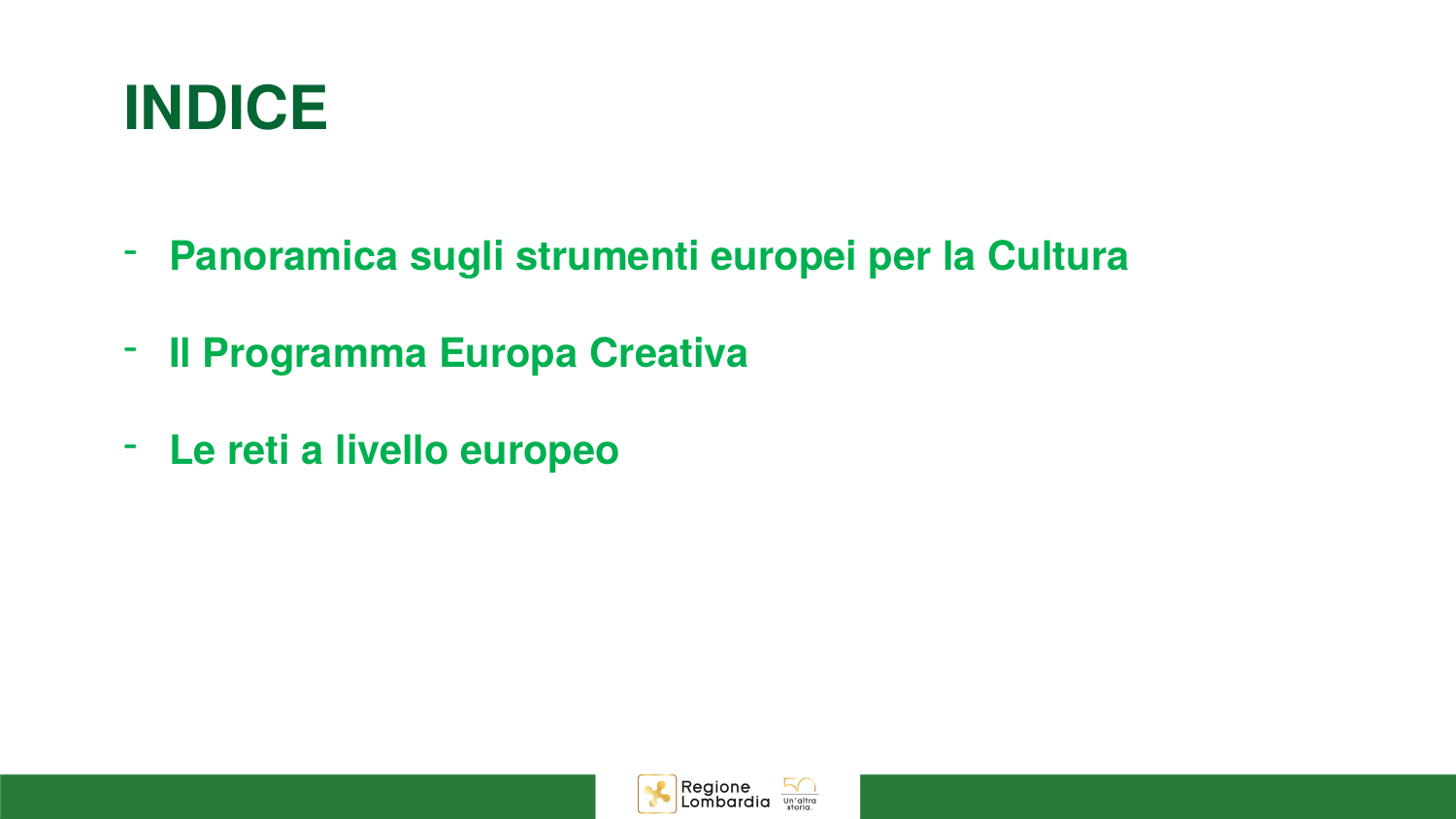

# INDICE
Panoramica sugli strumenti europei per la Cultura

Il Programma Europa Creativa

Le reti a livello europeo